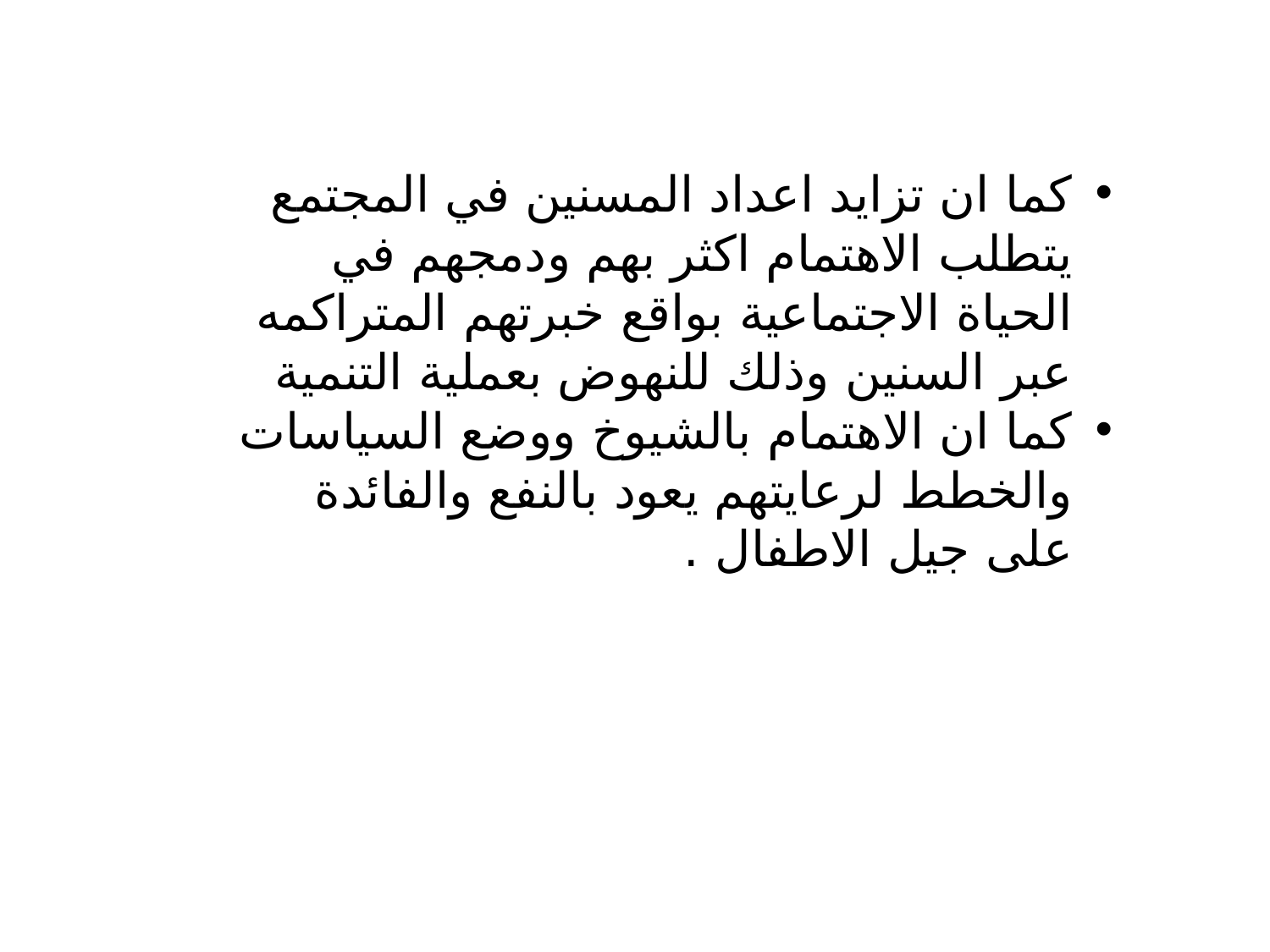

كما ان تزايد اعداد المسنين في المجتمع يتطلب الاهتمام اكثر بهم ودمجهم في الحياة الاجتماعية بواقع خبرتهم المتراكمه عبر السنين وذلك للنهوض بعملية التنمية
كما ان الاهتمام بالشيوخ ووضع السياسات والخطط لرعايتهم يعود بالنفع والفائدة على جيل الاطفال .